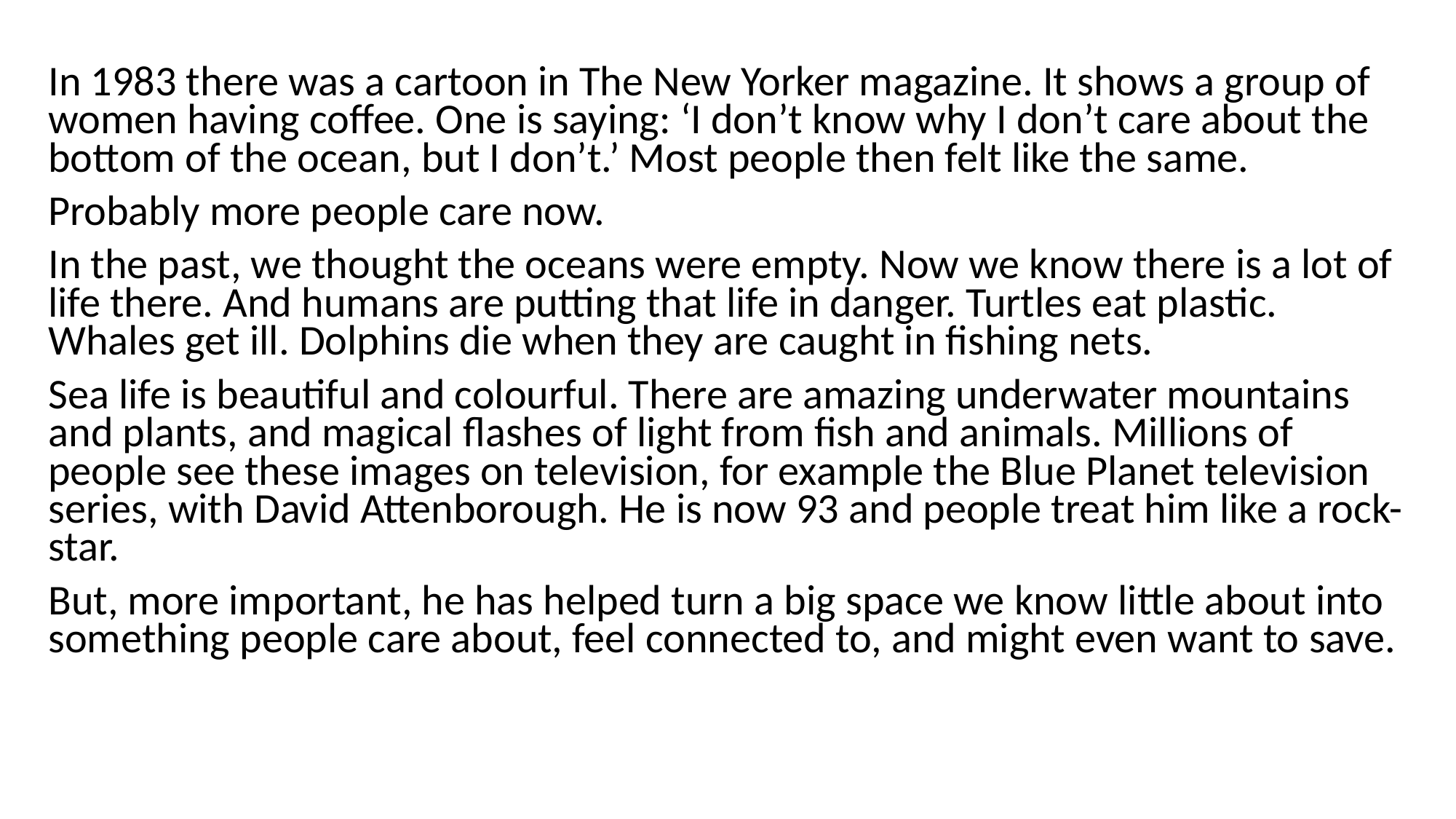

In 1983 there was a cartoon in The New Yorker magazine. It shows a group of women having coffee. One is saying: ‘I don’t know why I don’t care about the bottom of the ocean, but I don’t.’ Most people then felt like the same.
Probably more people care now.
In the past, we thought the oceans were empty. Now we know there is a lot of life there. And humans are putting that life in danger. Turtles eat plastic. Whales get ill. Dolphins die when they are caught in fishing nets.
Sea life is beautiful and colourful. There are amazing underwater mountains and plants, and magical flashes of light from fish and animals. Millions of people see these images on television, for example the Blue Planet television series, with David Attenborough. He is now 93 and people treat him like a rock-star.
But, more important, he has helped turn a big space we know little about into something people care about, feel connected to, and might even want to save.